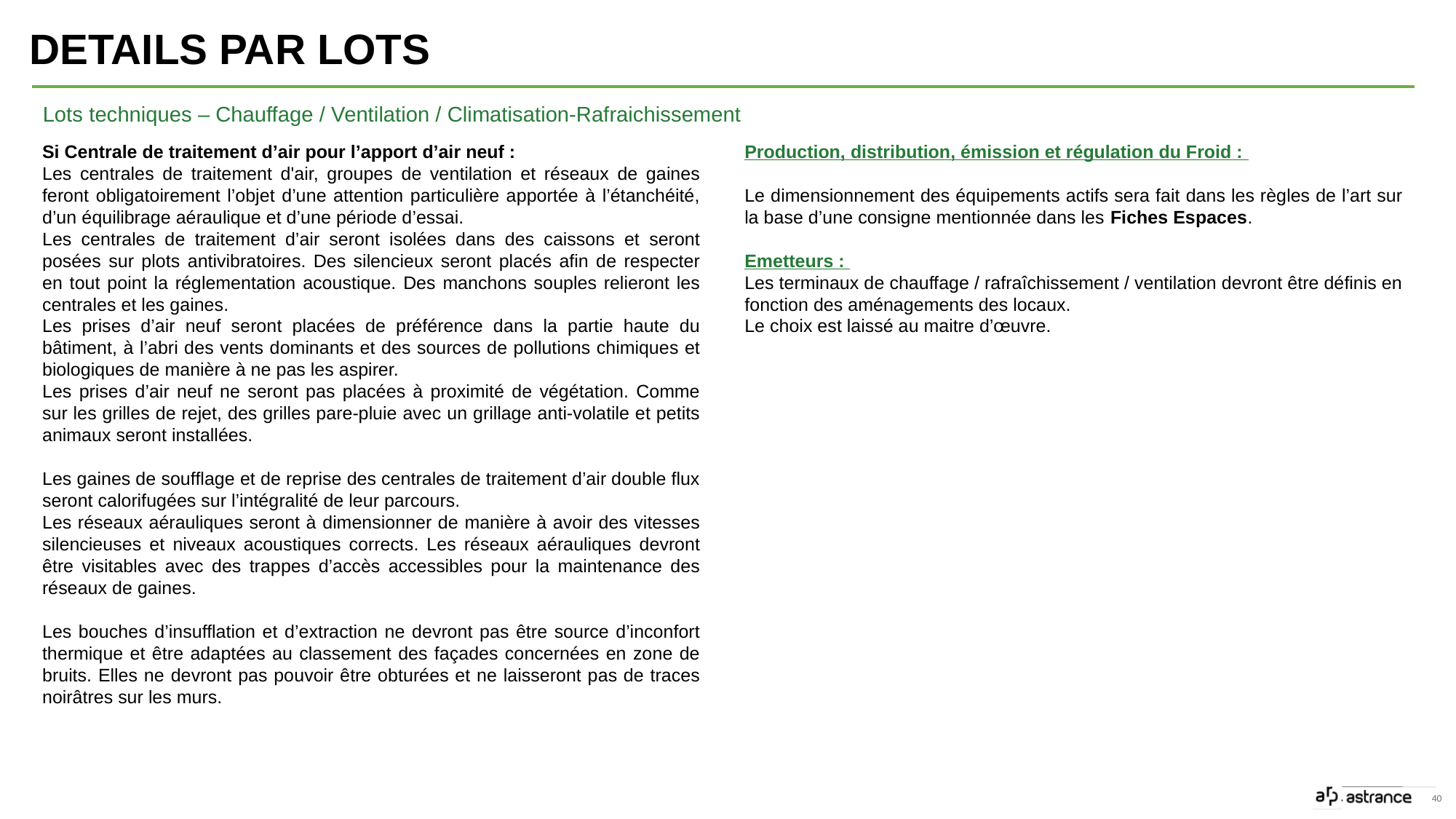

Details par lots
Lots techniques – Chauffage / Ventilation / Climatisation-Rafraichissement
Si Centrale de traitement d’air pour l’apport d’air neuf :
Les centrales de traitement d'air, groupes de ventilation et réseaux de gaines feront obligatoirement l’objet d’une attention particulière apportée à l’étanchéité, d’un équilibrage aéraulique et d’une période d’essai.
Les centrales de traitement d’air seront isolées dans des caissons et seront posées sur plots antivibratoires. Des silencieux seront placés afin de respecter en tout point la réglementation acoustique. Des manchons souples relieront les centrales et les gaines.
Les prises d’air neuf seront placées de préférence dans la partie haute du bâtiment, à l’abri des vents dominants et des sources de pollutions chimiques et biologiques de manière à ne pas les aspirer.
Les prises d’air neuf ne seront pas placées à proximité de végétation. Comme sur les grilles de rejet, des grilles pare-pluie avec un grillage anti-volatile et petits animaux seront installées.

Les gaines de soufflage et de reprise des centrales de traitement d’air double flux seront calorifugées sur l’intégralité de leur parcours.
Les réseaux aérauliques seront à dimensionner de manière à avoir des vitesses silencieuses et niveaux acoustiques corrects. Les réseaux aérauliques devront être visitables avec des trappes d’accès accessibles pour la maintenance des réseaux de gaines.

Les bouches d’insufflation et d’extraction ne devront pas être source d’inconfort thermique et être adaptées au classement des façades concernées en zone de bruits. Elles ne devront pas pouvoir être obturées et ne laisseront pas de traces noirâtres sur les murs.

Production, distribution, émission et régulation du Froid :

Le dimensionnement des équipements actifs sera fait dans les règles de l’art sur la base d’une consigne mentionnée dans les Fiches Espaces.

Emetteurs :
Les terminaux de chauffage / rafraîchissement / ventilation devront être définis en fonction des aménagements des locaux.
Le choix est laissé au maitre d’œuvre.

40